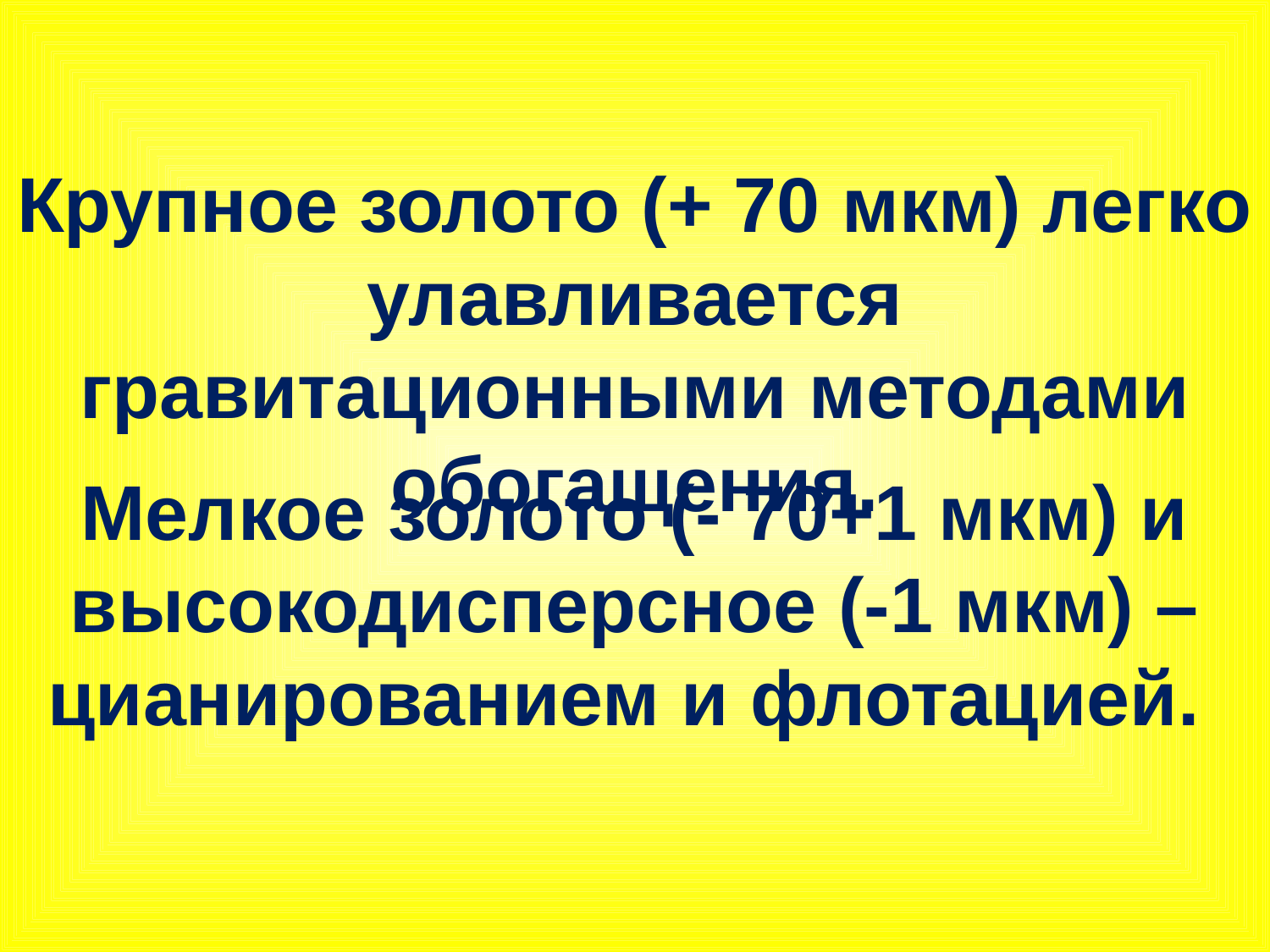

Крупное золото (+ 70 мкм) легко улавливается гравитационными методами обогащения.
Мелкое золото (- 70+1 мкм) и высокодисперсное (-1 мкм) – цианированием и флотацией.